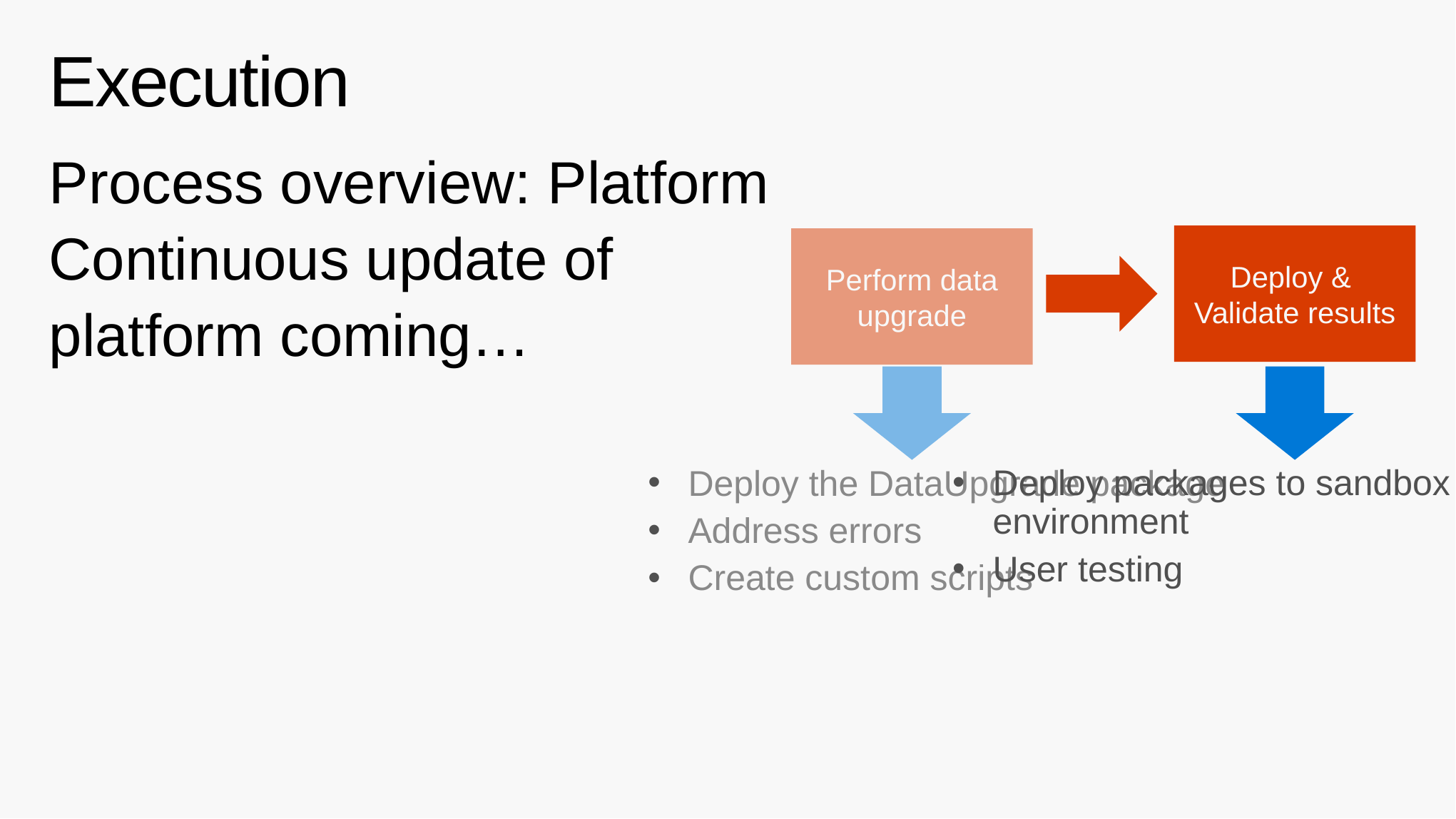

# Execution
Process overview: Platform
Continuous update of
platform coming…
Deploy &
Validate results
Perform data upgrade

Deploy packages to sandbox environment
User testing
Deploy the DataUpgrade package
Address errors
Create custom scripts